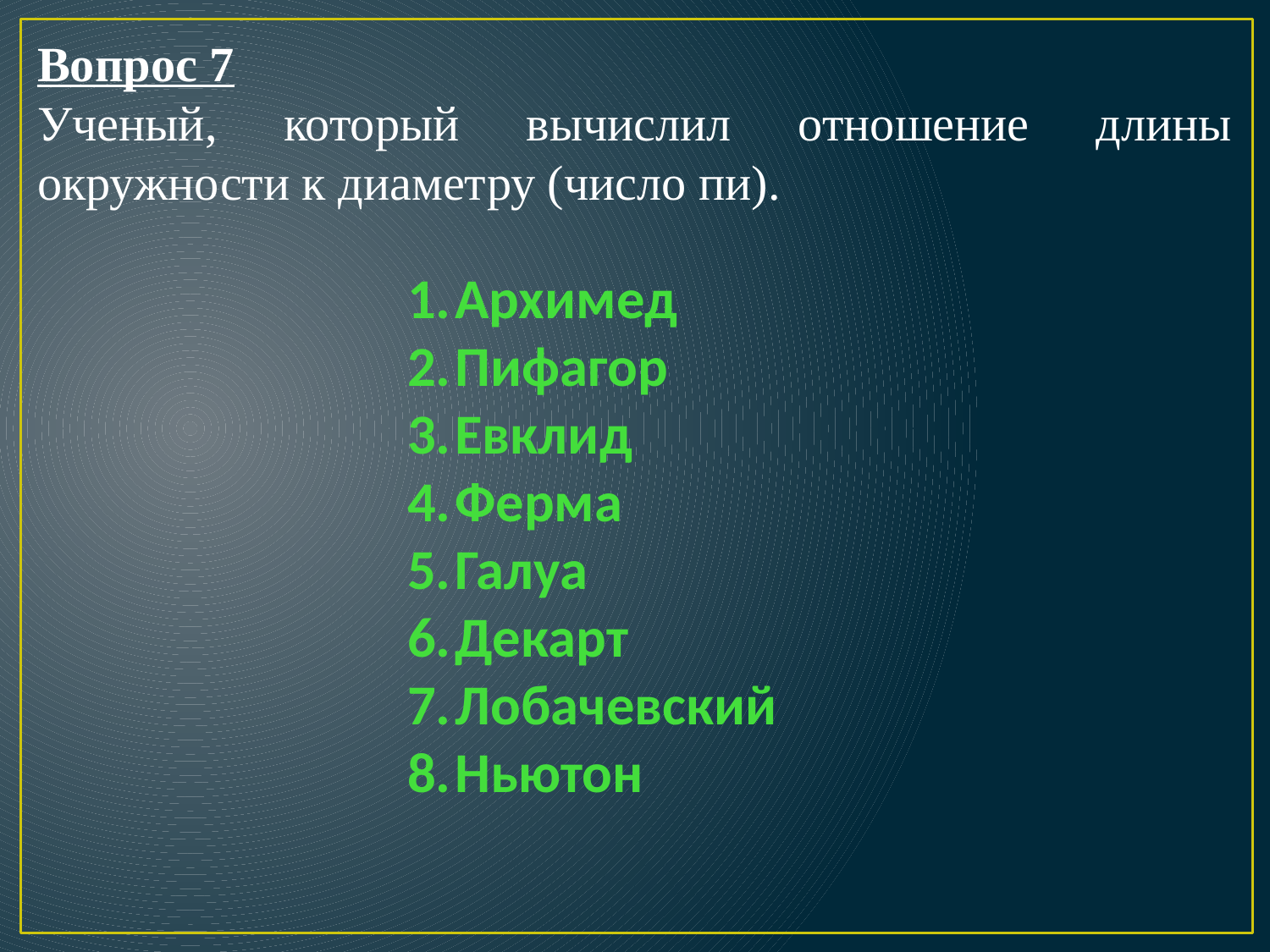

Вопрос 7
Ученый, который вычислил отношение длины окружности к диаметру (число пи).
Архимед
Пифагор
Евклид
Ферма
Галуа
Декарт
Лобачевский
Ньютон